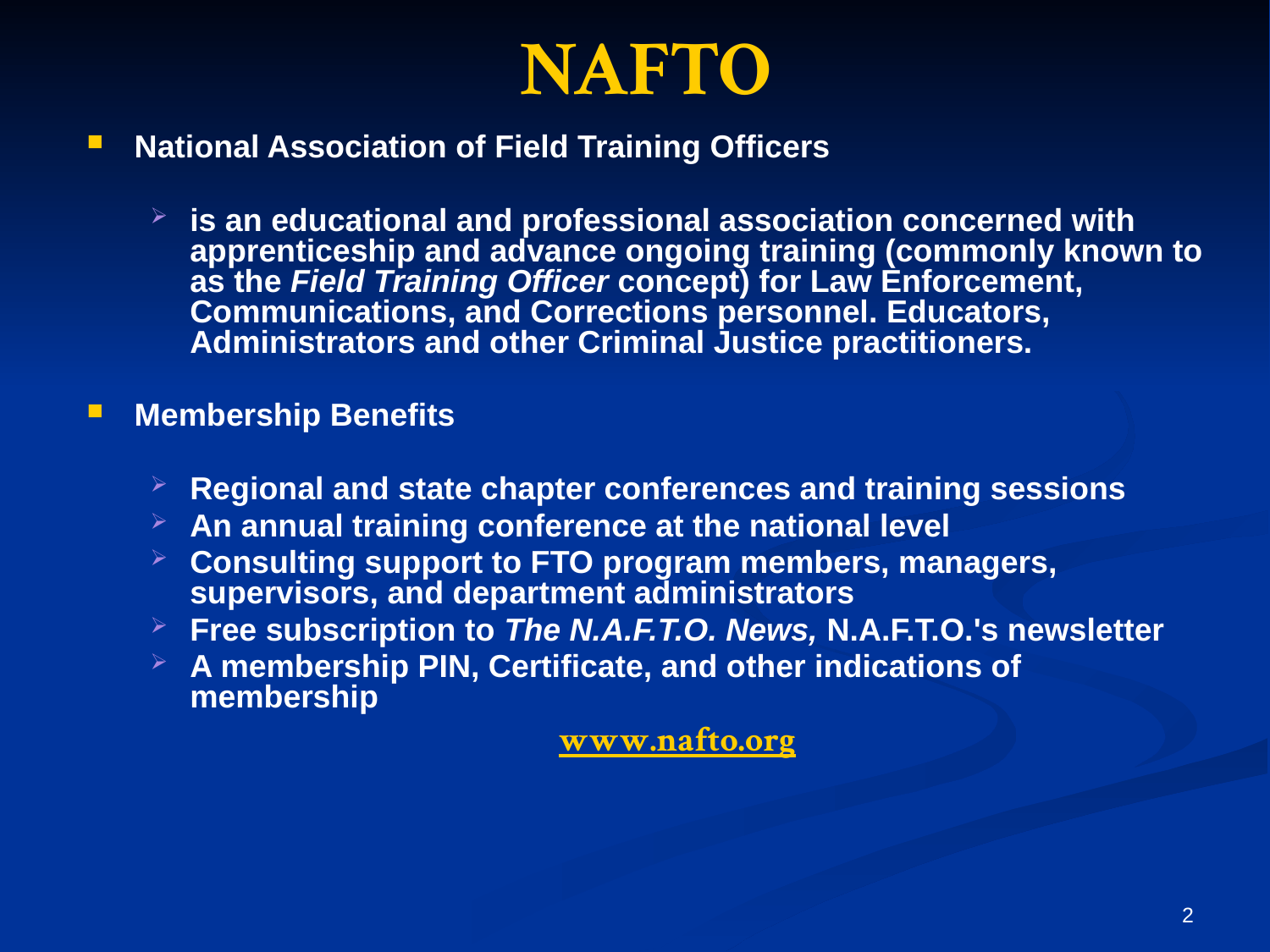

# NAFTO
National Association of Field Training Officers

is an educational and professional association concerned with apprenticeship and advance ongoing training (commonly known to as the Field Training Officer concept) for Law Enforcement, Communications, and Corrections personnel. Educators, Administrators and other Criminal Justice practitioners.

Membership Benefits

Regional and state chapter conferences and training sessions
An annual training conference at the national level
Consulting support to FTO program members, managers, supervisors, and department administrators
Free subscription to The N.A.F.T.O. News, N.A.F.T.O.'s newsletter
A membership PIN, Certificate, and other indications of membership
www.nafto.org

2